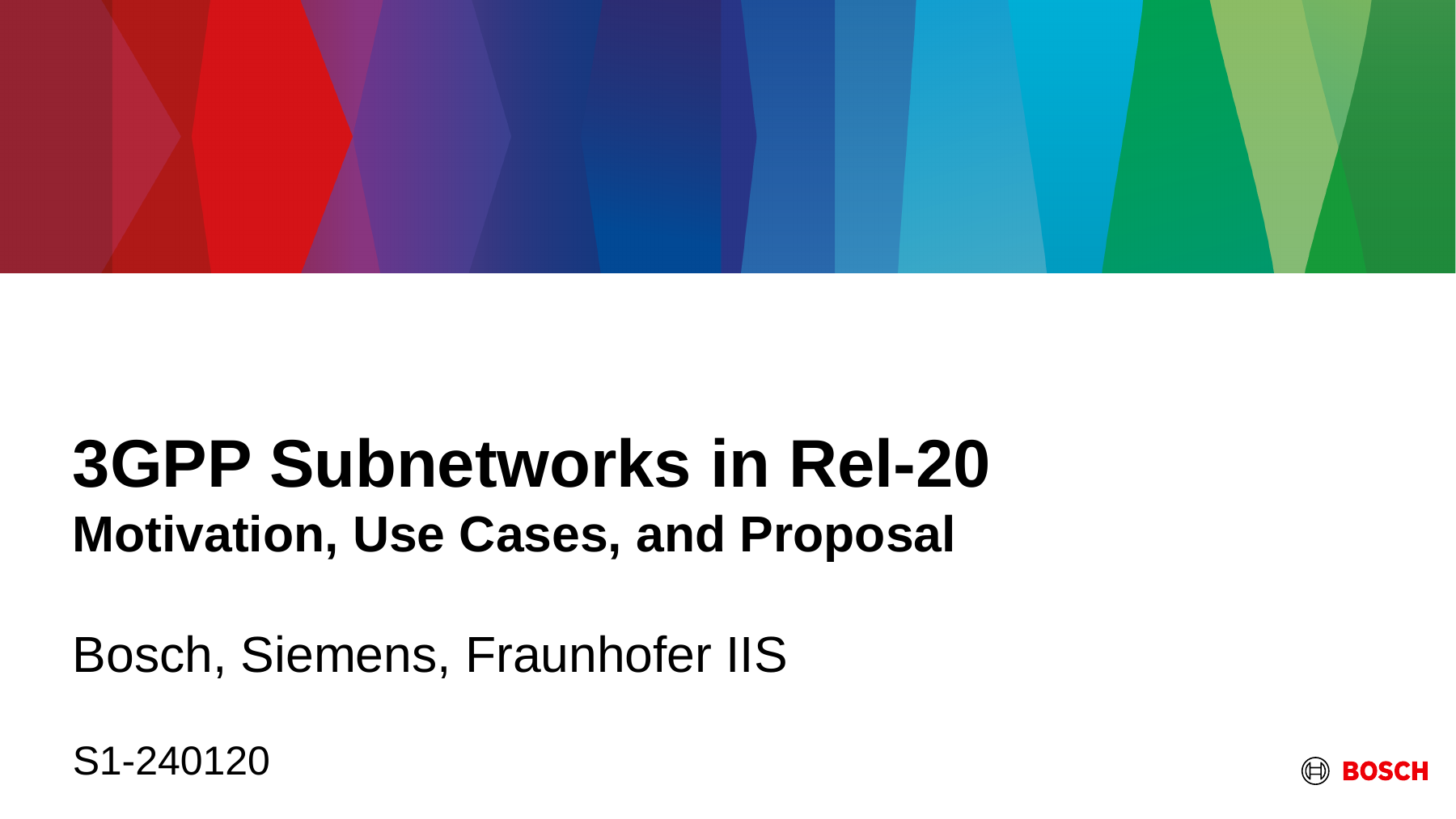

# 3GPP Subnetworks in Rel-20 Motivation, Use Cases, and Proposal Bosch, Siemens, Fraunhofer IIS
S1-240120